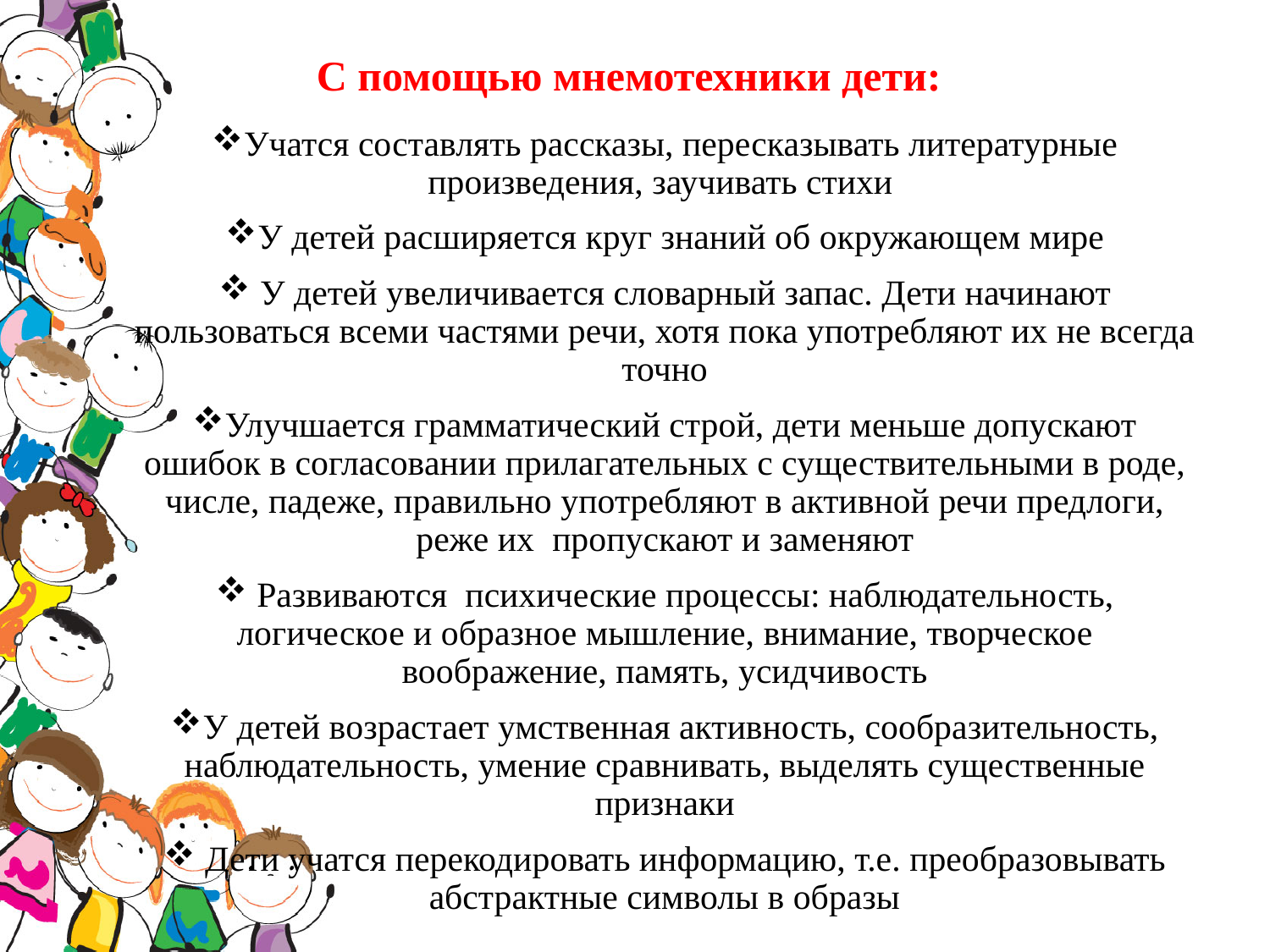

# С помощью мнемотехники дети:
Учатся составлять рассказы, пересказывать литературные произведения, заучивать стихи
У детей расширяется круг знаний об окружающем мире
 У детей увеличивается словарный запас. Дети начинают пользоваться всеми частями речи, хотя пока употребляют их не всегда точно
Улучшается грамматический строй, дети меньше допускают ошибок в согласовании прилагательных с существительными в роде, числе, падеже, правильно употребляют в активной речи предлоги, реже их  пропускают и заменяют
 Развиваются  психические процессы: наблюдательность, логическое и образное мышление, внимание, творческое воображение, память, усидчивость
У детей возрастает умственная активность, сообразительность, наблюдательность, умение сравнивать, выделять существенные признаки
 Дети учатся перекодировать информацию, т.е. преобразовывать абстрактные символы в образы